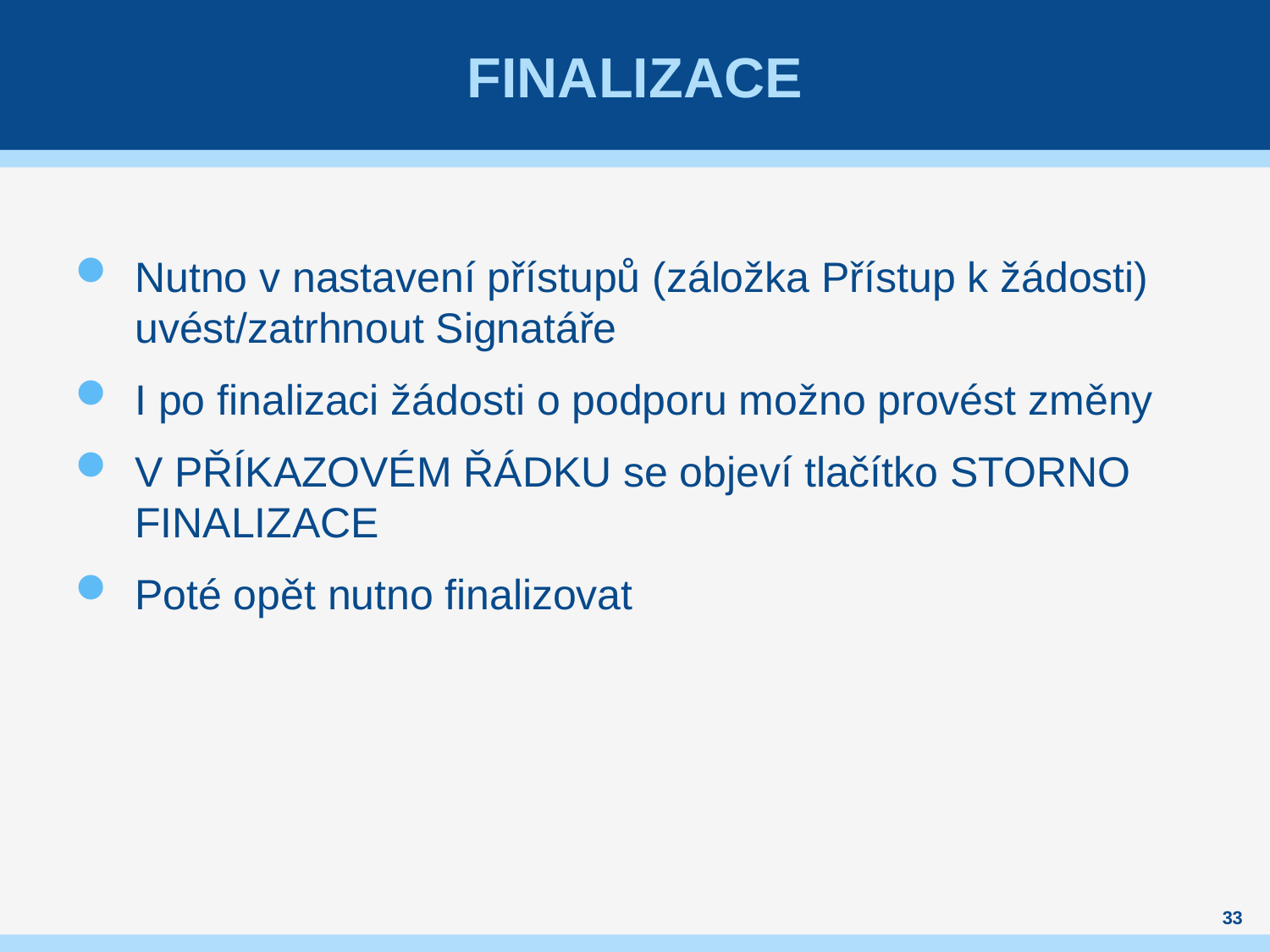

# Finalizace
Nutno v nastavení přístupů (záložka Přístup k žádosti) uvést/zatrhnout Signatáře
I po finalizaci žádosti o podporu možno provést změny
V PŘÍKAZOVÉM ŘÁDKU se objeví tlačítko STORNO FINALIZACE
Poté opět nutno finalizovat
33